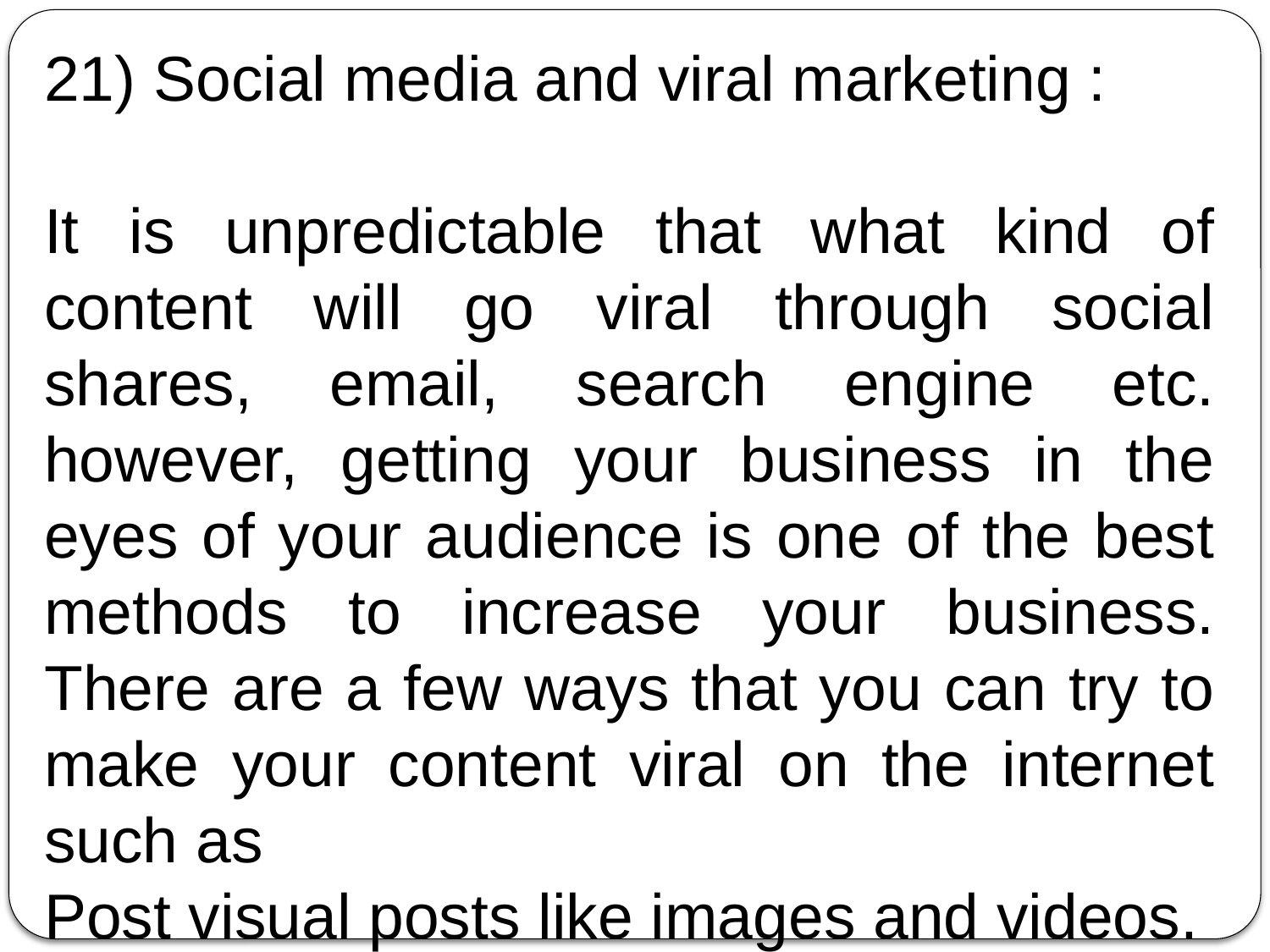

21) Social media and viral marketing :

It is unpredictable that what kind of content will go viral through social shares, email, search engine etc. however, getting your business in the eyes of your audience is one of the best methods to increase your business. There are a few ways that you can try to make your content viral on the internet such as
Post visual posts like images and videos.